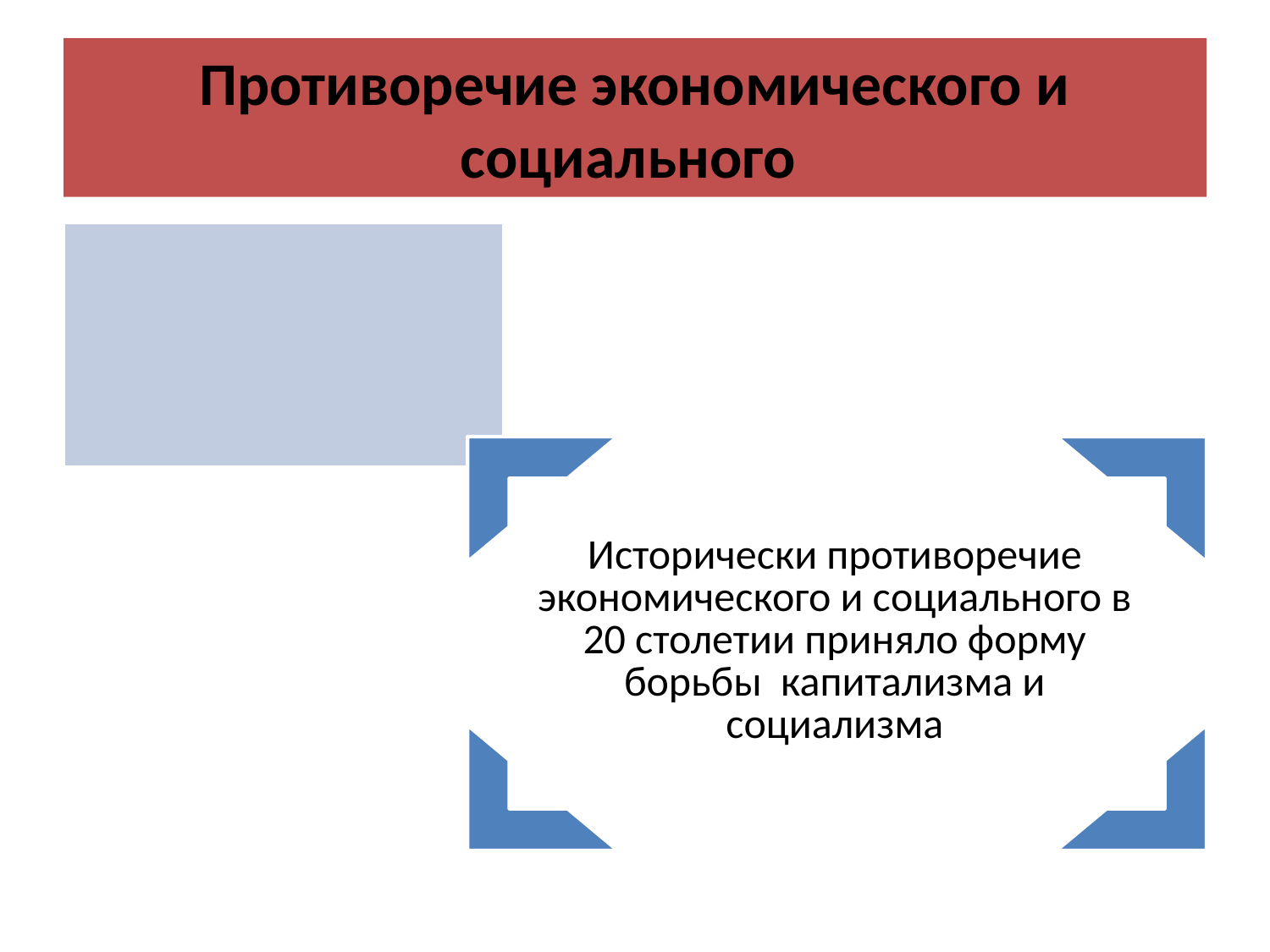

# Противоречие экономического и социального
Исторически противоречие экономического и социального в 20 столетии приняло форму борьбы  капитализма и социализма